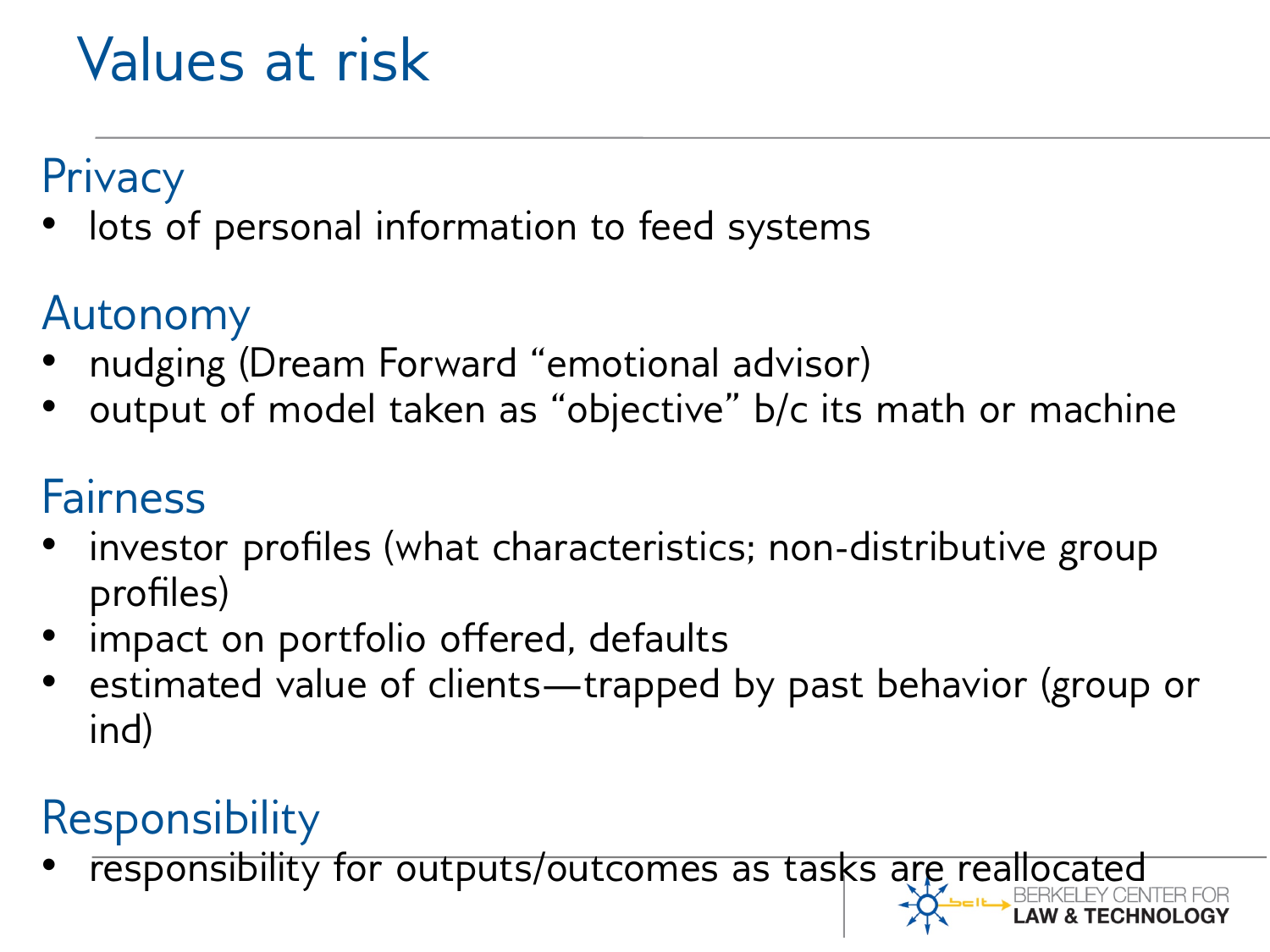

# Values at risk

Privacy
lots of personal information to feed systems

Autonomy
nudging (Dream Forward “emotional advisor)
output of model taken as “objective” b/c its math or machine

Fairness
investor profiles (what characteristics; non-distributive group profiles)
impact on portfolio offered, defaults
estimated value of clients—trapped by past behavior (group or ind)

Responsibility
responsibility for outputs/outcomes as tasks are reallocated